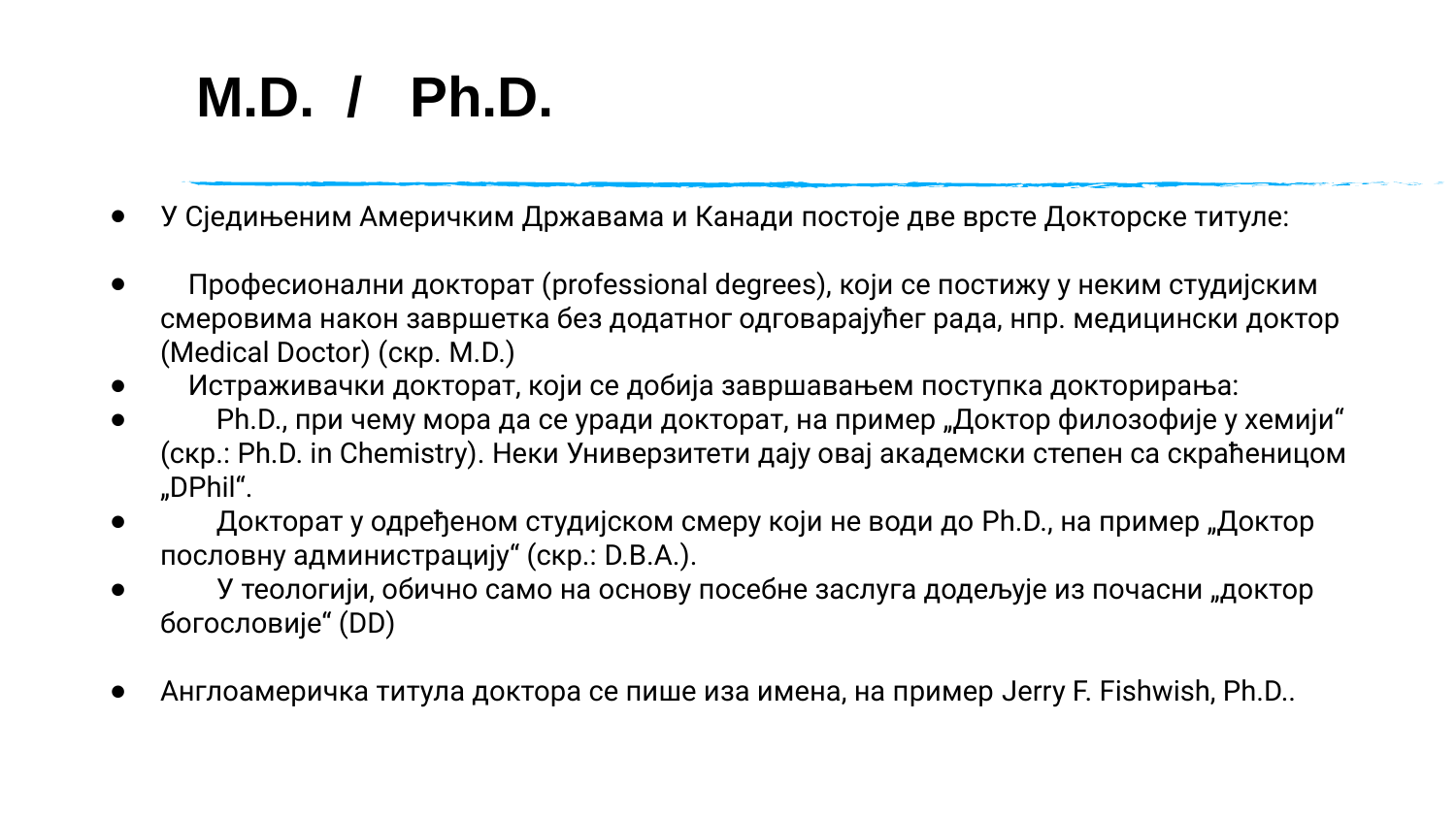

# M.D.  /   Ph.D.
У Сједињеним Америчким Државама и Канади постоје две врсте Докторске титуле:

    Професионални докторат (professional degrees), који се постижу у неким студијским смеровима након завршетка без додатног одговарајућег рада, нпр. медицински доктор (Medical Doctor) (скр. M.D.)
    Истраживачки докторат, који се добија завршавањем поступка докторирања:
        Ph.D., при чему мора да се уради докторат, на пример „Доктор филозофије у хемији“ (скр.: Ph.D. in Chemistry). Неки Универзитети дају овај академски степен са скраћеницом „DPhil“.
        Докторат у одређеном студијском смеру који не води до Ph.D., на пример „Доктор пословну администрацију“ (скр.: D.B.A.).
        У теологији, обично само на основу посебне заслуга додељује из почасни „доктор богословије“ (DD)

Англоамеричка титула доктора се пише иза имена, на пример Jerry F. Fishwish, Ph.D..